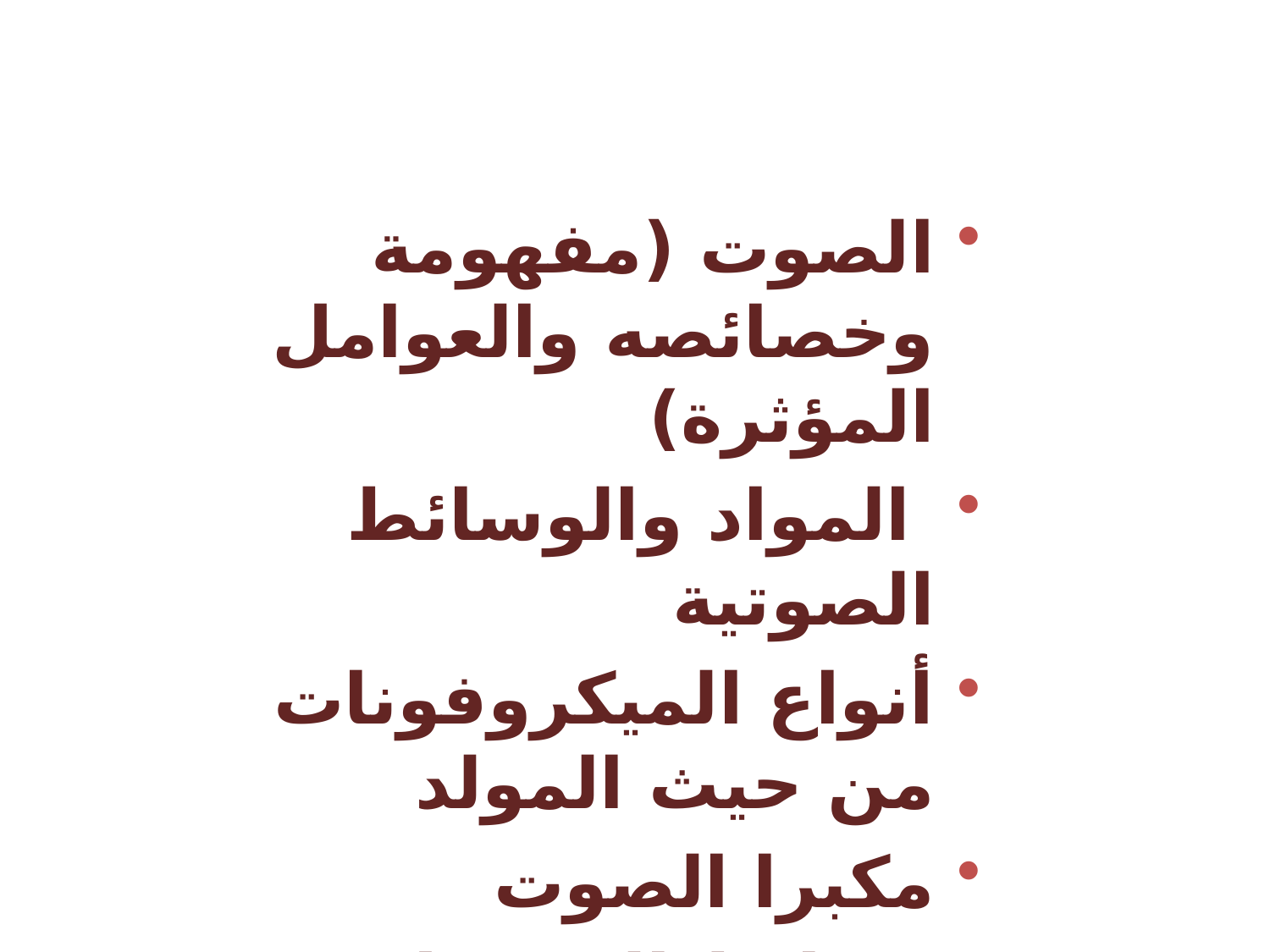

تعلمتُ اليوم
الصوت (مفهومة وخصائصه والعوامل المؤثرة)
 المواد والوسائط الصوتية
أنواع الميكروفونات من حيث المولد
مكبرا الصوت
شرائط التسجيل